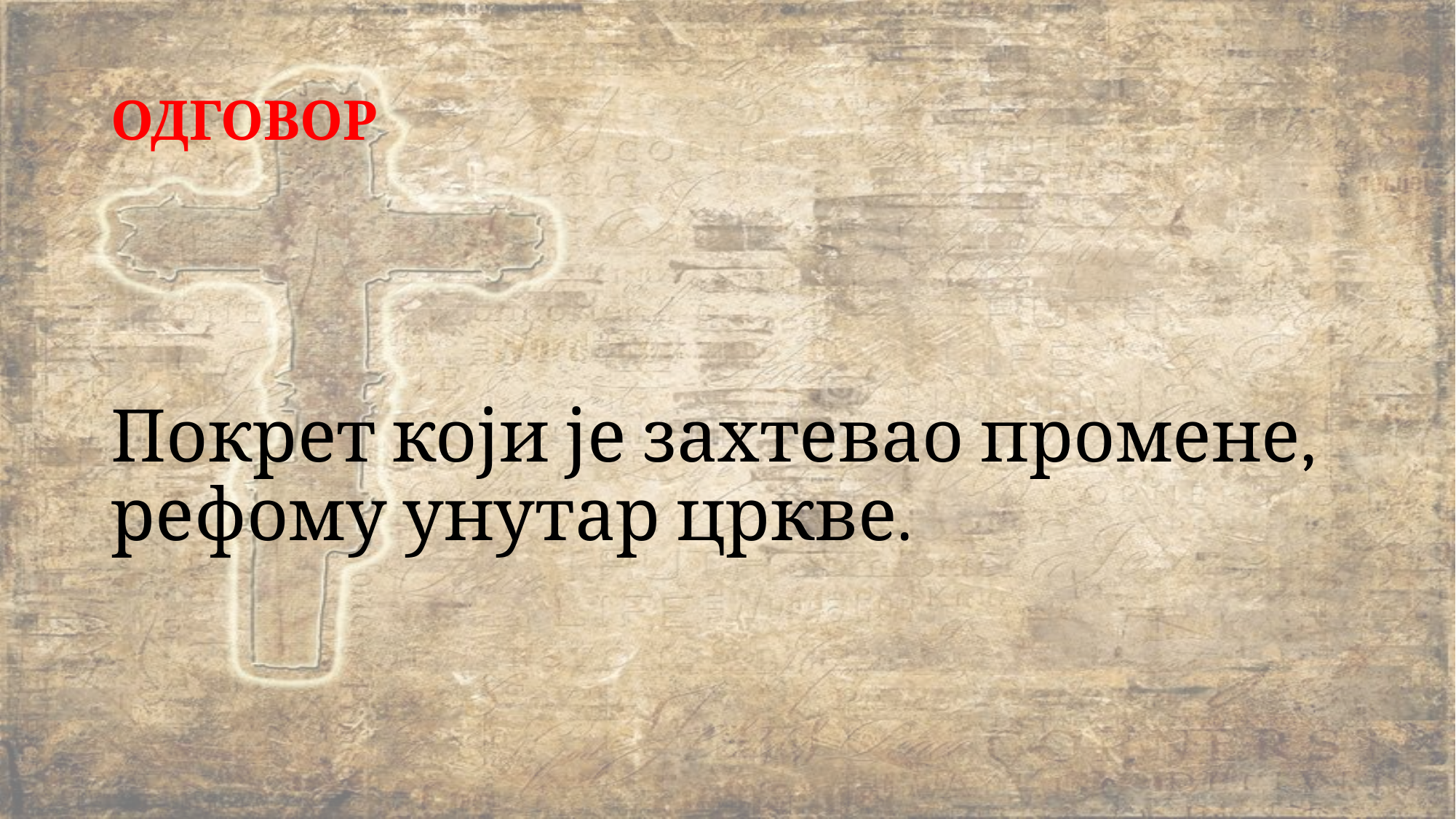

# ОДГОВОР
Покрет који је захтевао промене,  рефому унутар цркве.